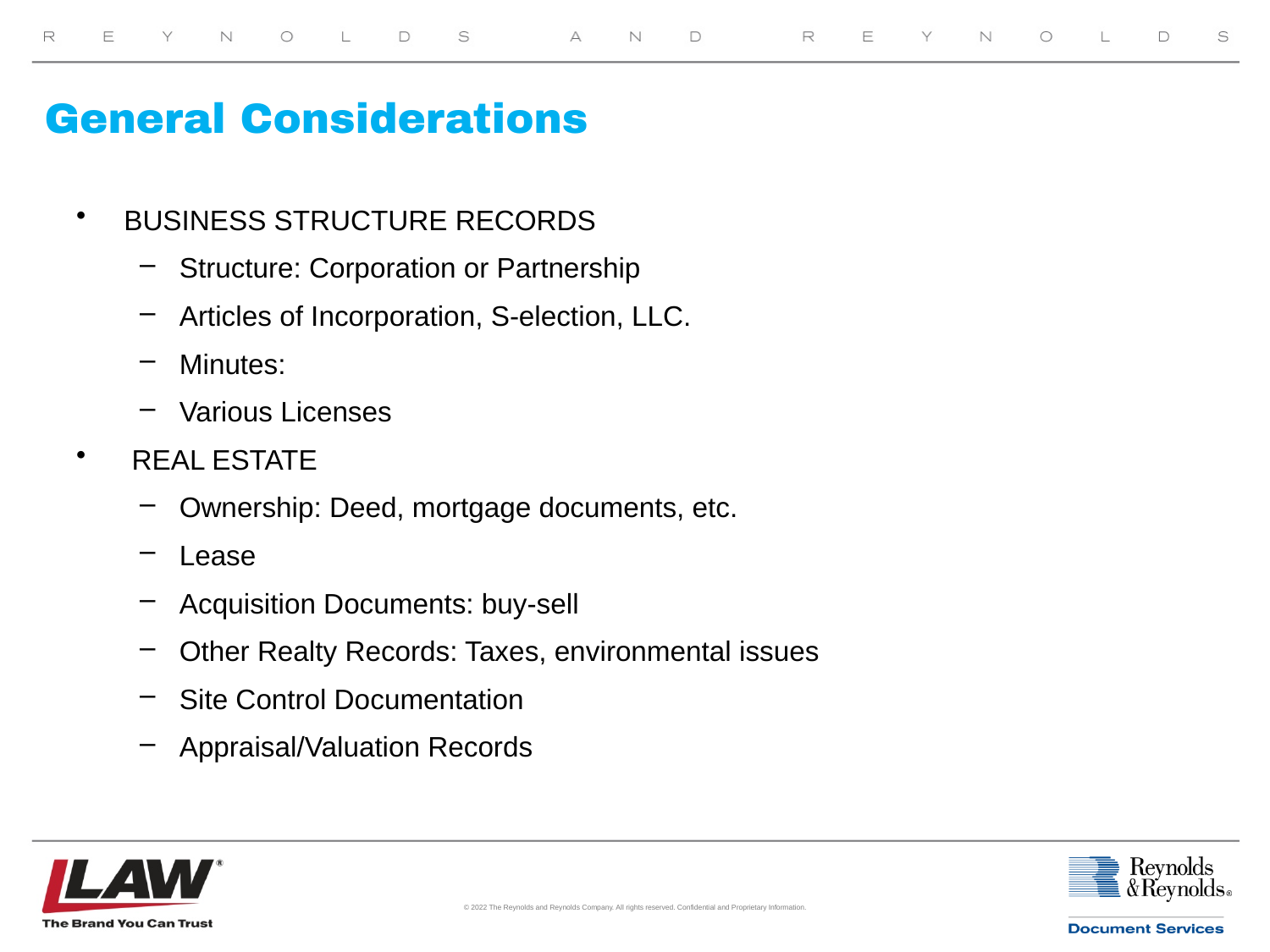

# General Considerations

BUSINESS STRUCTURE RECORDS
Structure: Corporation or Partnership
Articles of Incorporation, S-election, LLC.
Minutes:
Various Licenses
 REAL ESTATE
Ownership: Deed, mortgage documents, etc.
Lease
Acquisition Documents: buy-sell
Other Realty Records: Taxes, environmental issues
Site Control Documentation
Appraisal/Valuation Records